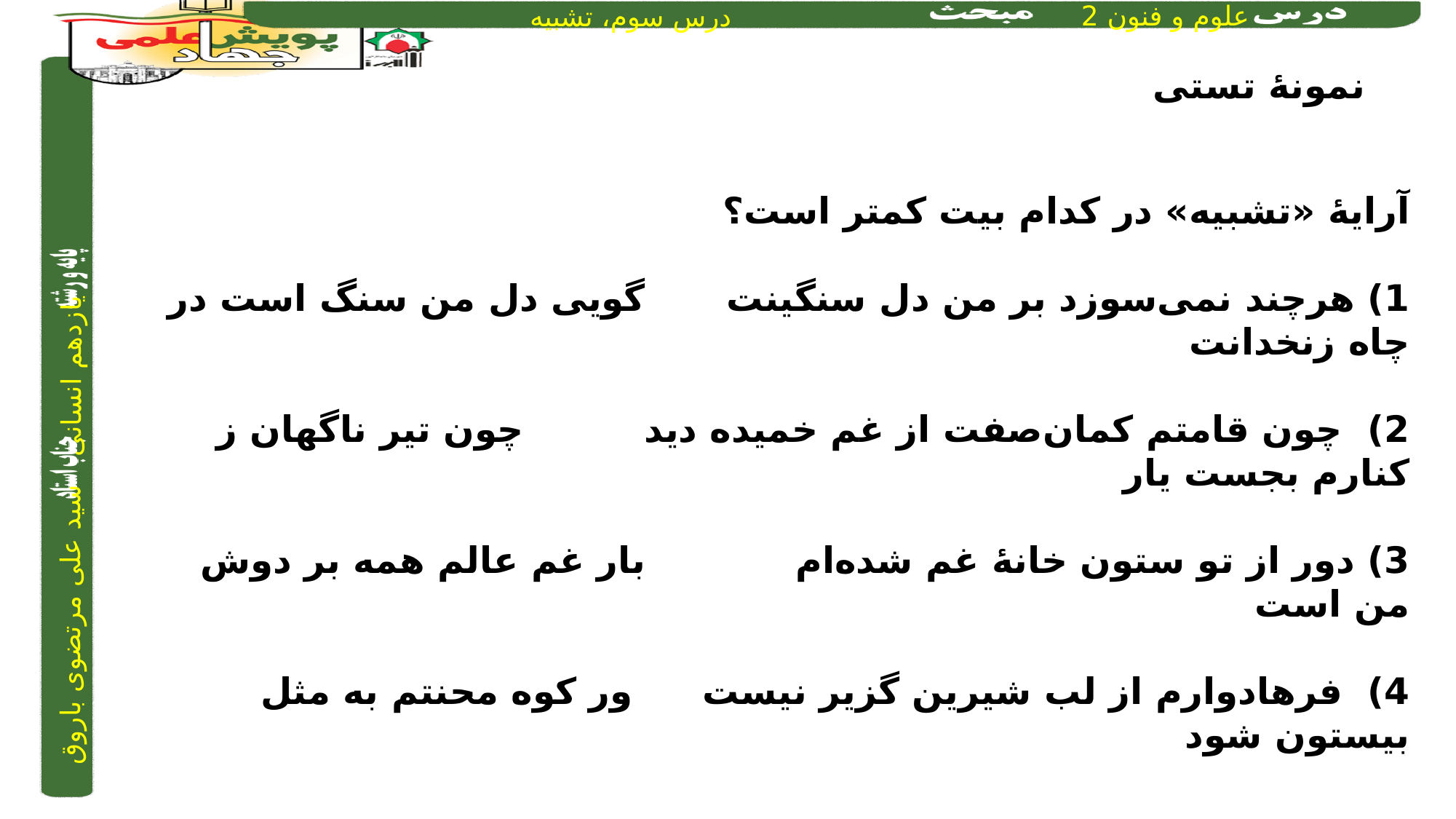

نمونۀ تستی
آرایۀ «تشبیه» در کدام بیت کمتر است؟

1) هرچند نمی‌سوزد بر من دل سنگینت	 	گویی دل من سنگ است در چاه زنخدانت

2)  چون قامتم کمان‌صفت از غم خمیده دید	 	 چون تیر ناگهان ز کنارم بجست یار

3) دور از تو ستون خانۀ غم شده‌ام	 		بار غم عالم همه بر دوش من است

4)  فرهادوارم از لب شیرین گزیر نیست	 	 ور کوه محنتم به مثل بیستون شود

2